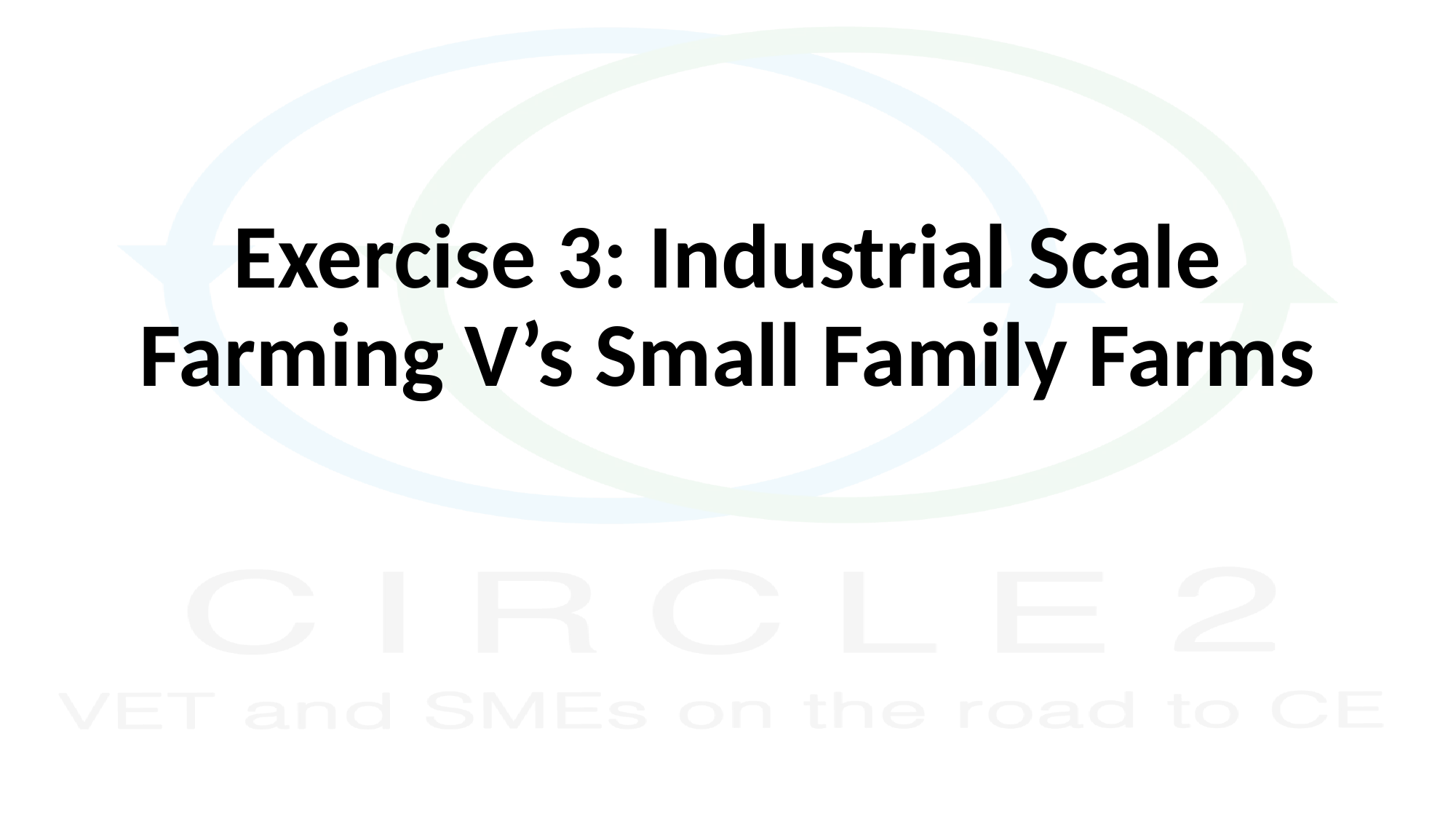

# Exercise 3: Industrial Scale Farming V’s Small Family Farms